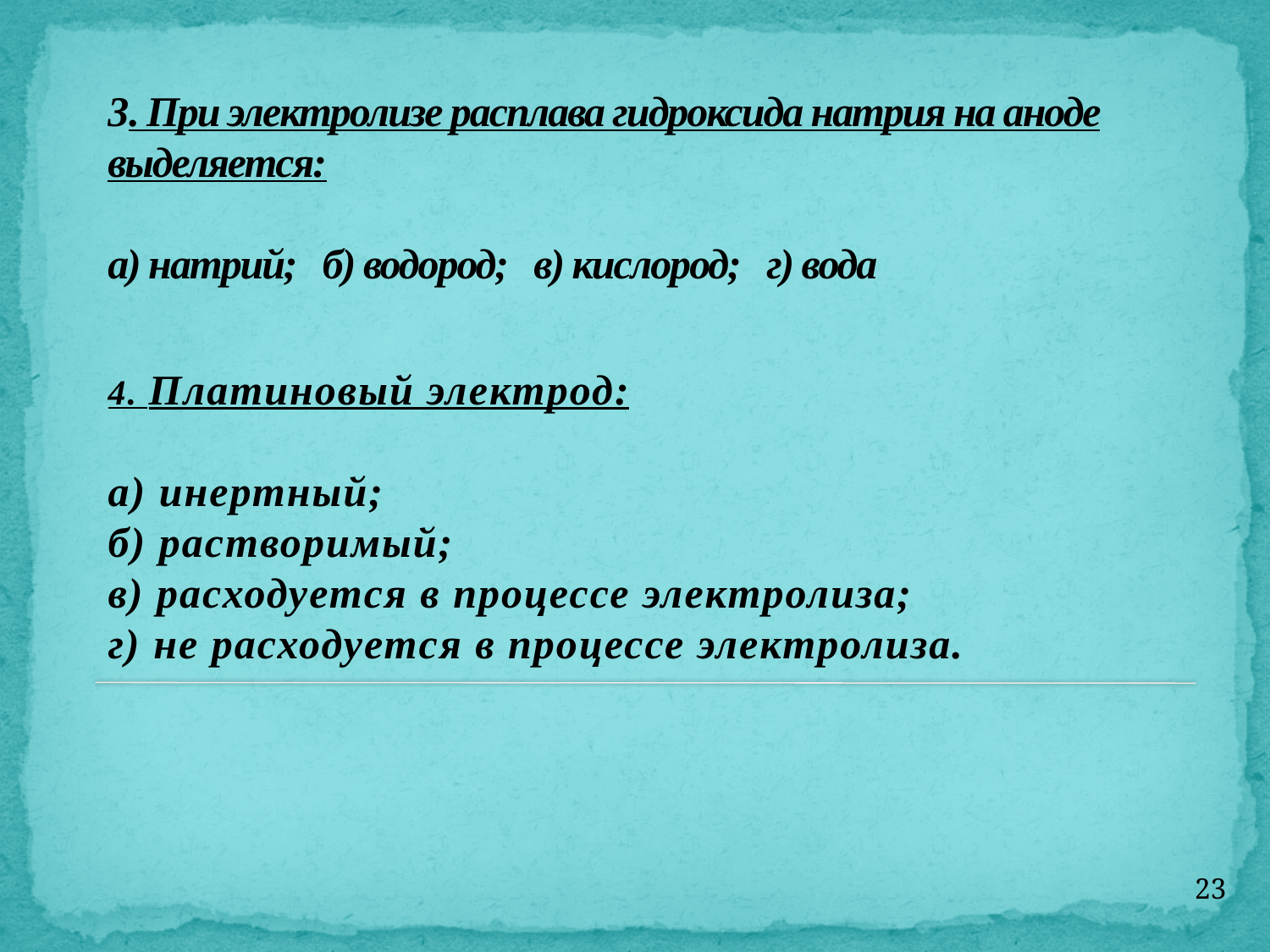

# 3. При электролизе расплава гидроксида натрия на аноде выделяется: а) натрий;   б) водород;   в) кислород;   г) вода
4. Платиновый электрод:
а) инертный;
б) растворимый;
в) расходуется в процессе электролиза;
г) не расходуется в процессе электролиза.
23